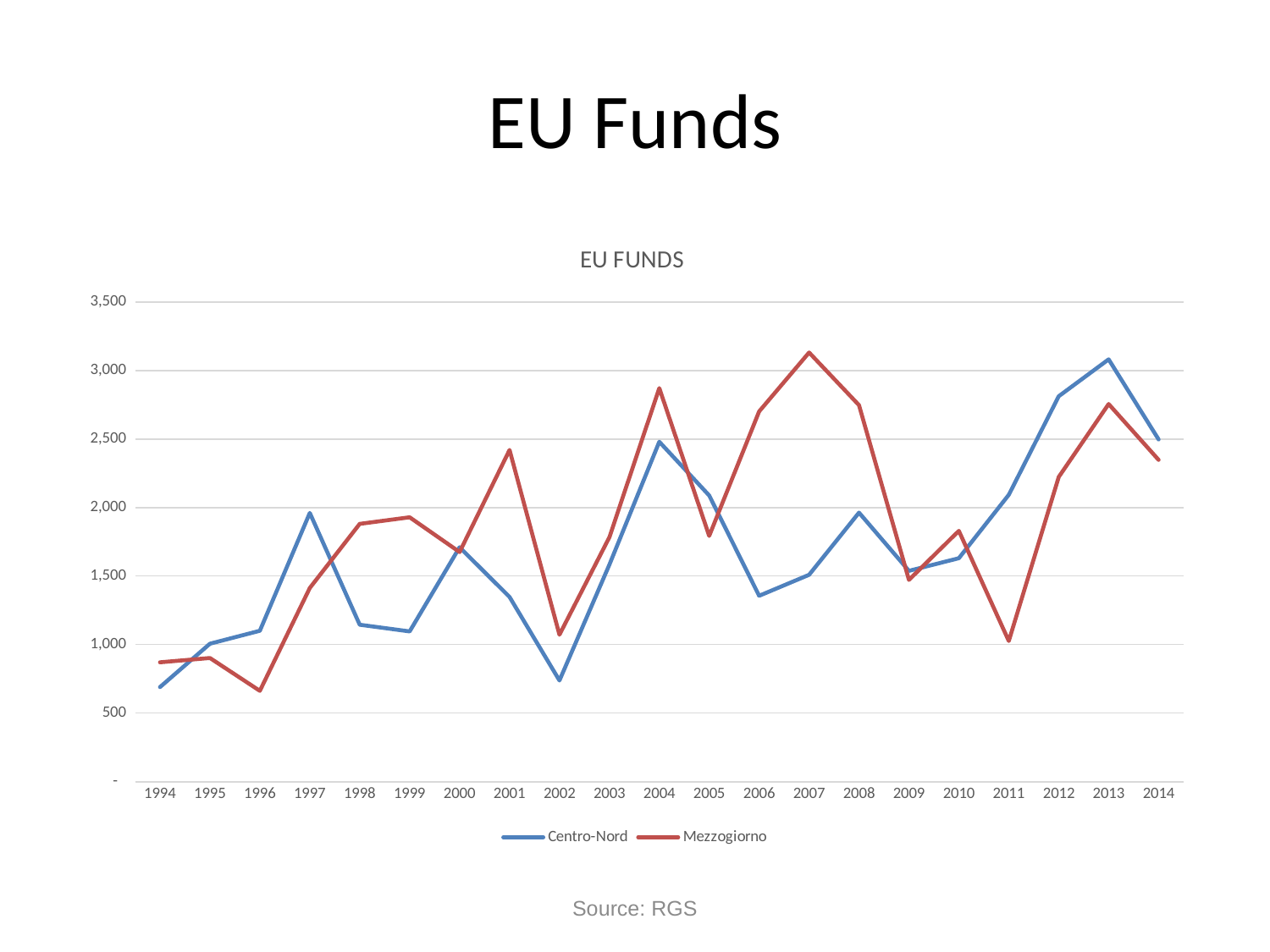

# EU Funds

### Chart: EU FUNDS

| Category |  |  |
|---|---|---|
| 1994.0 | 690.0396122441601 | 870.7442660372778 |
| 1995.0 | 1006.493929049151 | 902.0374224669079 |
| 1996.0 | 1100.606320399531 | 662.5233051175715 |
| 1997.0 | 1960.594855056371 | 1412.663523165674 |
| 1998.0 | 1144.90076280684 | 1880.960816415066 |
| 1999.0 | 1095.879706859064 | 1928.884917909176 |
| 2000.0 | 1710.0 | 1675.0 |
| 2001.0 | 1347.0 | 2420.0 |
| 2002.0 | 738.0 | 1072.0 |
| 2003.0 | 1583.0 | 1783.0 |
| 2004.0 | 2480.0 | 2871.0 |
| 2005.0 | 2088.0 | 1793.0 |
| 2006.0 | 1356.0 | 2701.0 |
| 2007.0 | 1509.0 | 3131.0 |
| 2008.0 | 1963.0 | 2747.0 |
| 2009.0 | 1538.0 | 1472.0 |
| 2010.0 | 1630.0 | 1830.0 |
| 2011.0 | 2093.0 | 1026.0 |
| 2012.0 | 2812.0 | 2223.0 |
| 2013.0 | 3081.0 | 2755.0 |
| 2014.0 | 2497.0 | 2348.0 |
Source: RGS